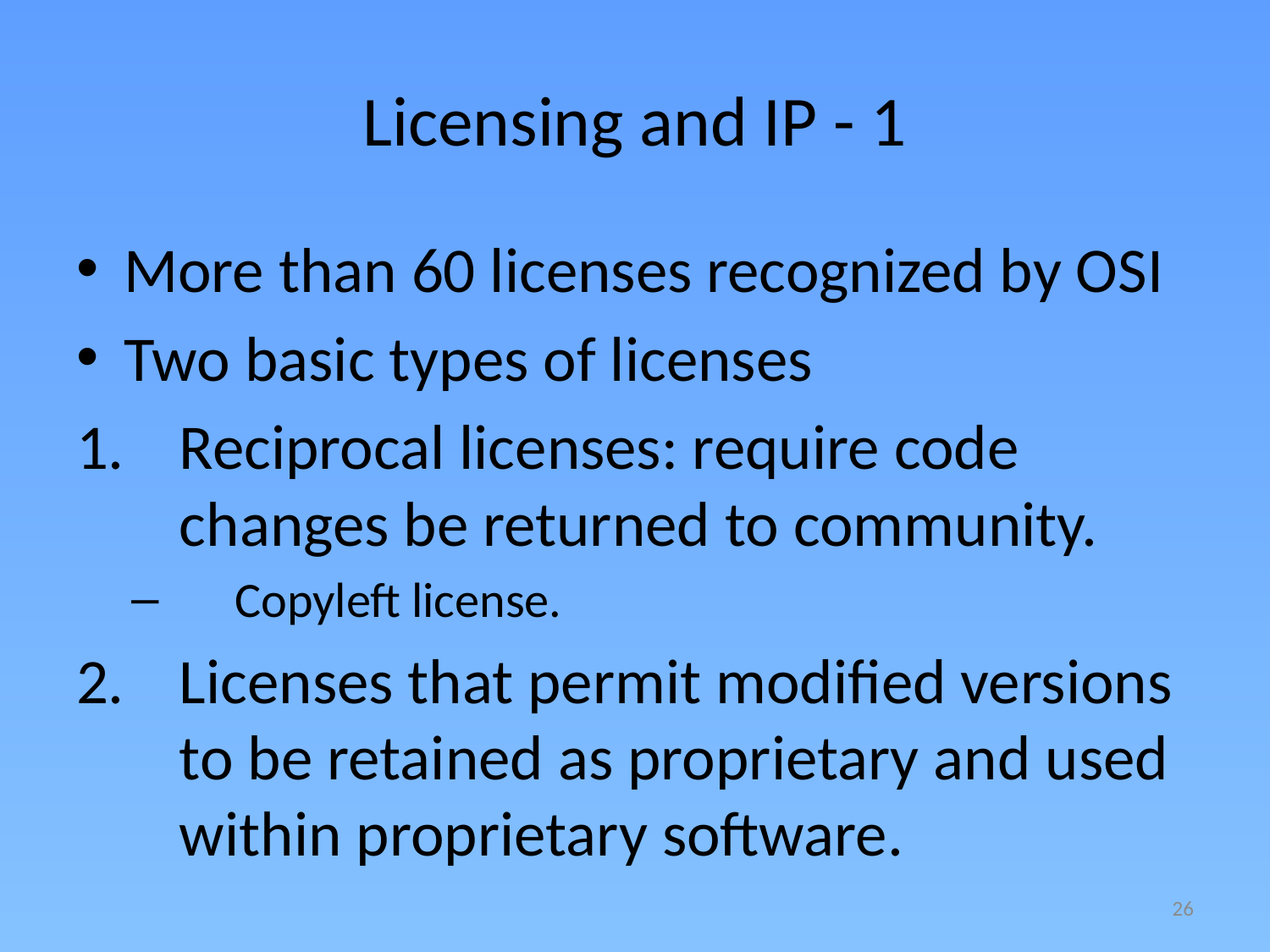

# Licensing and IP - 1
More than 60 licenses recognized by OSI
Two basic types of licenses
Reciprocal licenses: require code changes be returned to community.
Copyleft license.
Licenses that permit modified versions to be retained as proprietary and used within proprietary software.
26